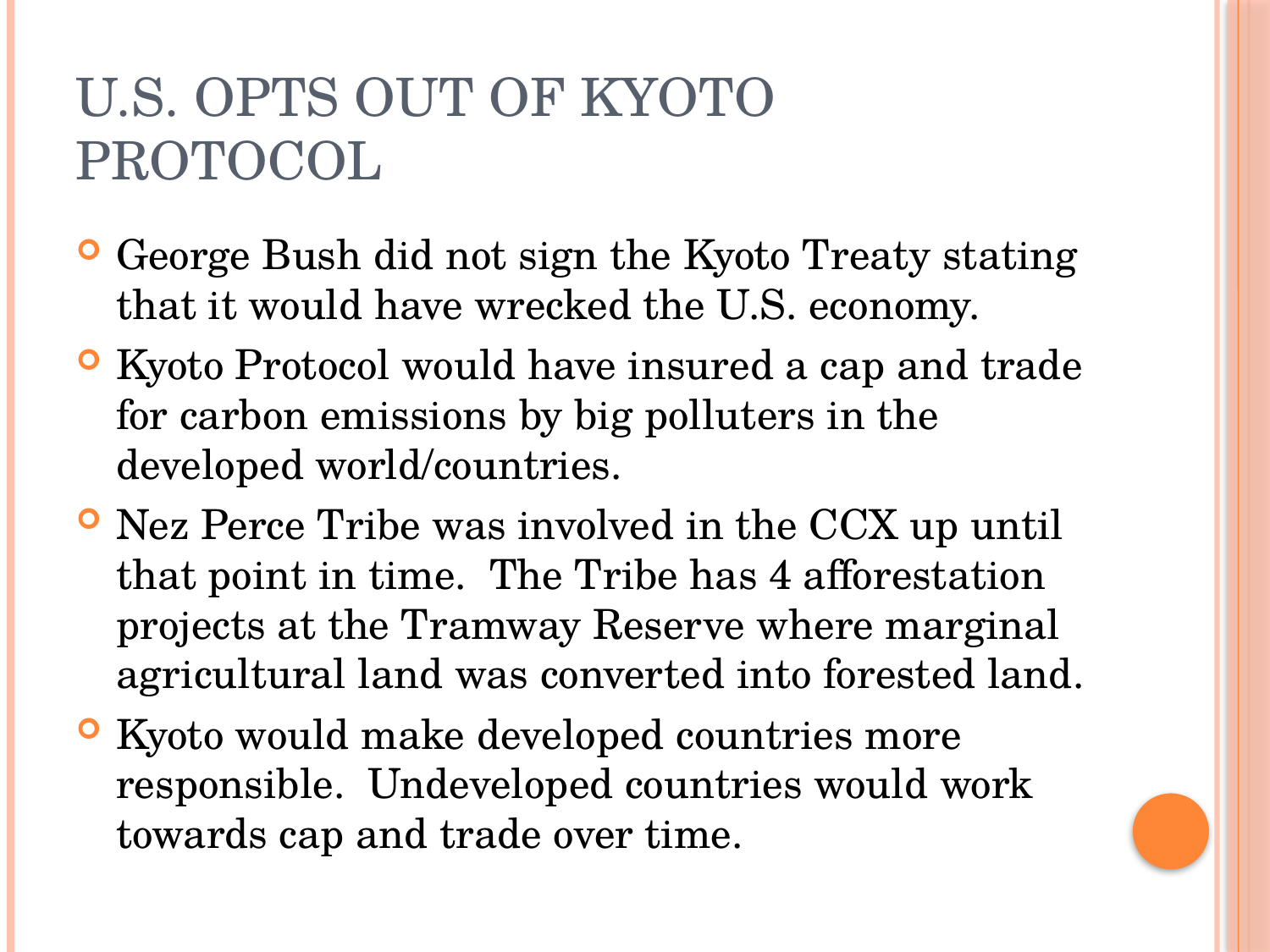

# U.S. opts out of Kyoto Protocol
George Bush did not sign the Kyoto Treaty stating that it would have wrecked the U.S. economy.
Kyoto Protocol would have insured a cap and trade for carbon emissions by big polluters in the developed world/countries.
Nez Perce Tribe was involved in the CCX up until that point in time.  The Tribe has 4 afforestation projects at the Tramway Reserve where marginal agricultural land was converted into forested land.
Kyoto would make developed countries more responsible.  Undeveloped countries would work towards cap and trade over time.